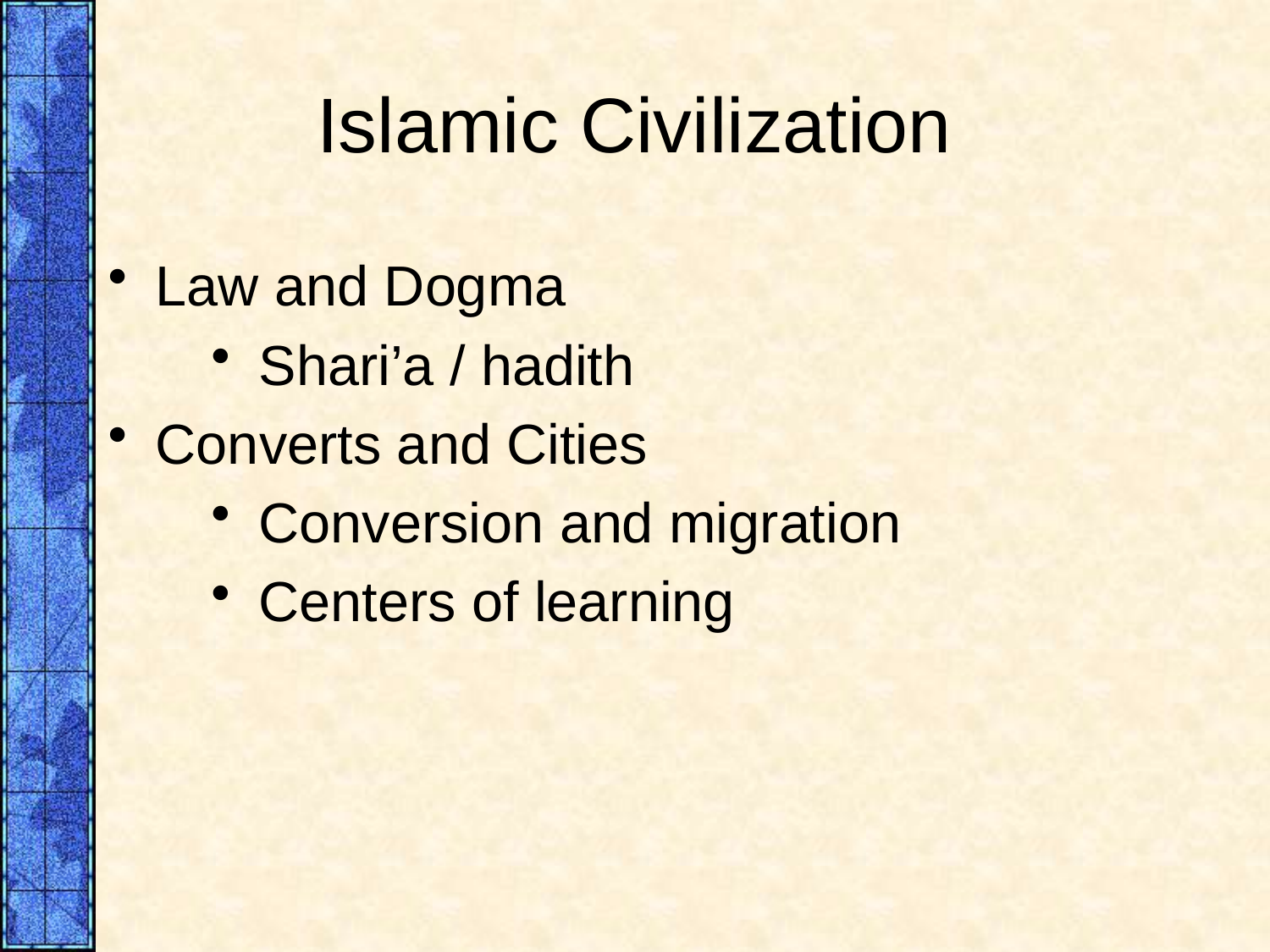

# Islamic Civilization
Law and Dogma
Shari’a / hadith
Converts and Cities
Conversion and migration
Centers of learning